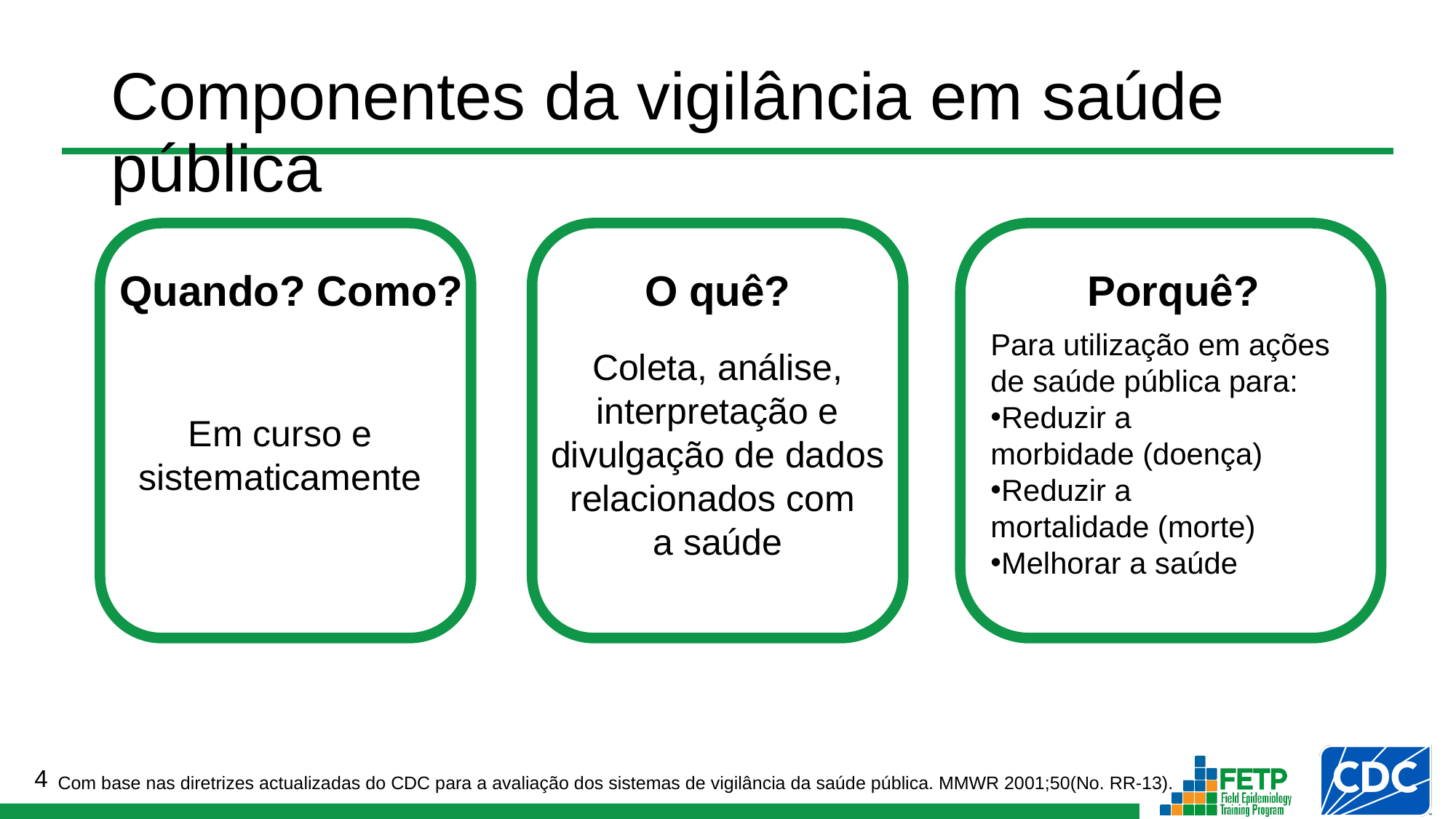

# Componentes da vigilância em saúde pública

Quando? Como?
O quê?
Porquê?
Para utilização em ações de saúde pública para:
Reduzir a
morbidade (doença)
Reduzir a
mortalidade (morte)
Melhorar a saúde
Coleta, análise, interpretação e divulgação de dados relacionados com
a saúde
Em curso e
sistematicamente
Com base nas diretrizes actualizadas do CDC para a avaliação dos sistemas de vigilância da saúde pública. MMWR 2001;50(No. RR-13).